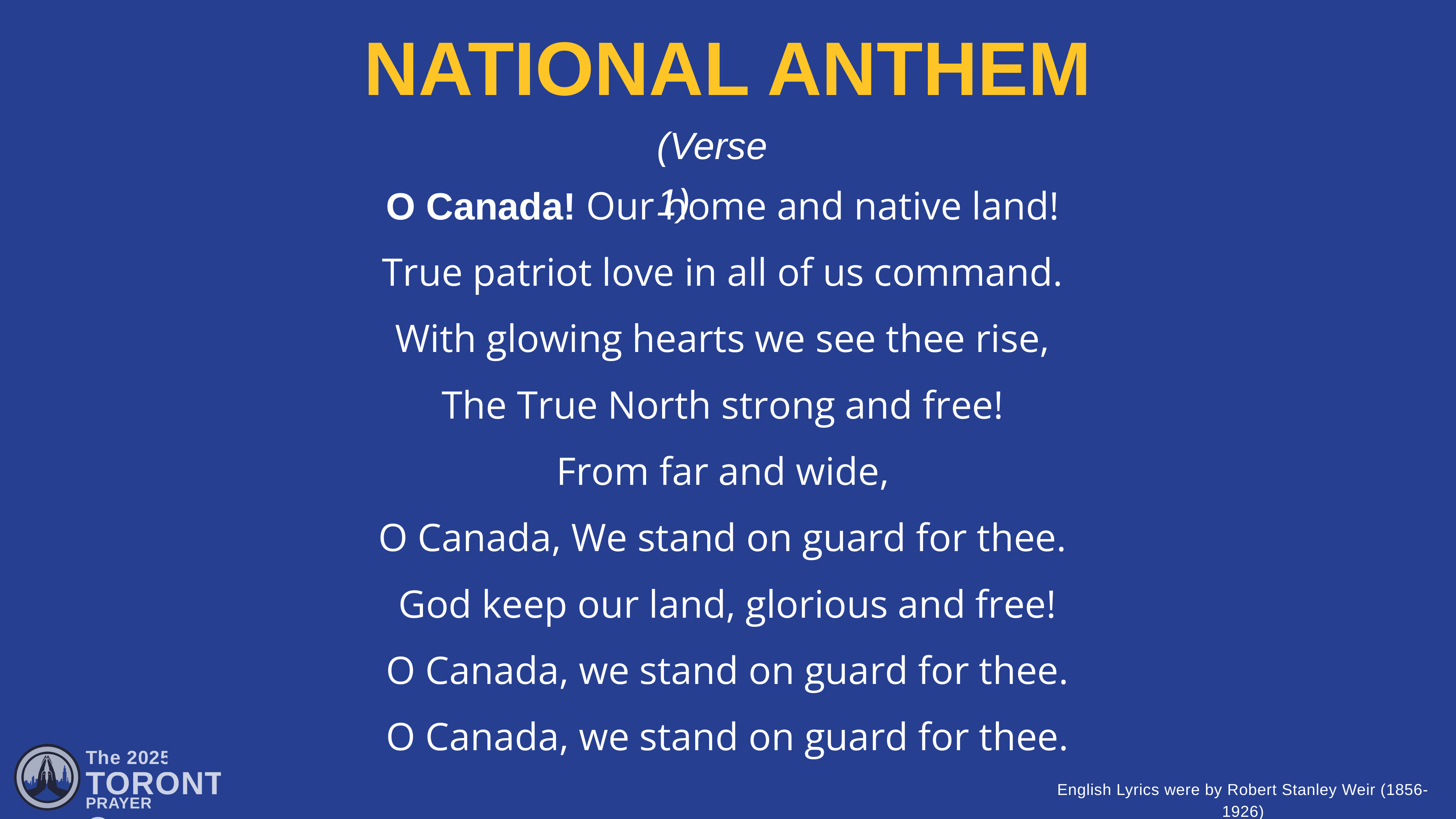

NATIONAL ANTHEM
(Verse 1)
O Canada! Our home and native land!
True patriot love in all of us command.
With glowing hearts we see thee rise,
The True North strong and free!
From far and wide,
O Canada, We stand on guard for thee.
God keep our land, glorious and free!
O Canada, we stand on guard for thee.
O Canada, we stand on guard for thee.

The 2025
TORONTO
PRAYER BREAKFAST
English Lyrics were by Robert Stanley Weir (1856-1926)